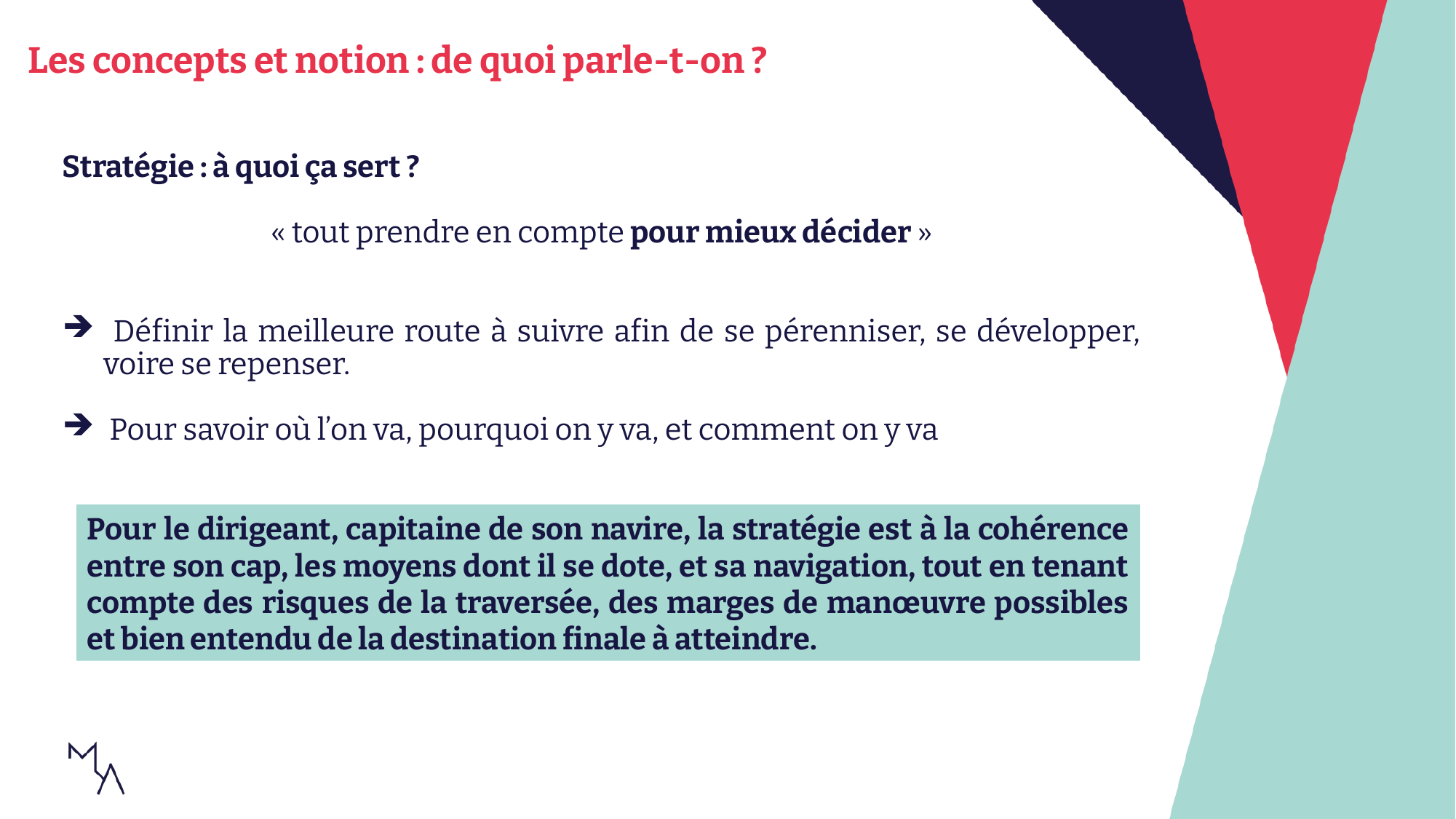

Les concepts et notion : de quoi parle-t-on ?
Stratégie : à quoi ça sert ?

« tout prendre en compte pour mieux décider »

 Définir la meilleure route à suivre afin de se pérenniser, se développer, voire se repenser.

 Pour savoir où l’on va, pourquoi on y va, et comment on y va

Pour le dirigeant, capitaine de son navire, la stratégie est à la cohérence entre son cap, les moyens dont il se dote, et sa navigation, tout en tenant compte des risques de la traversée, des marges de manœuvre possibles et bien entendu de la destination finale à atteindre.